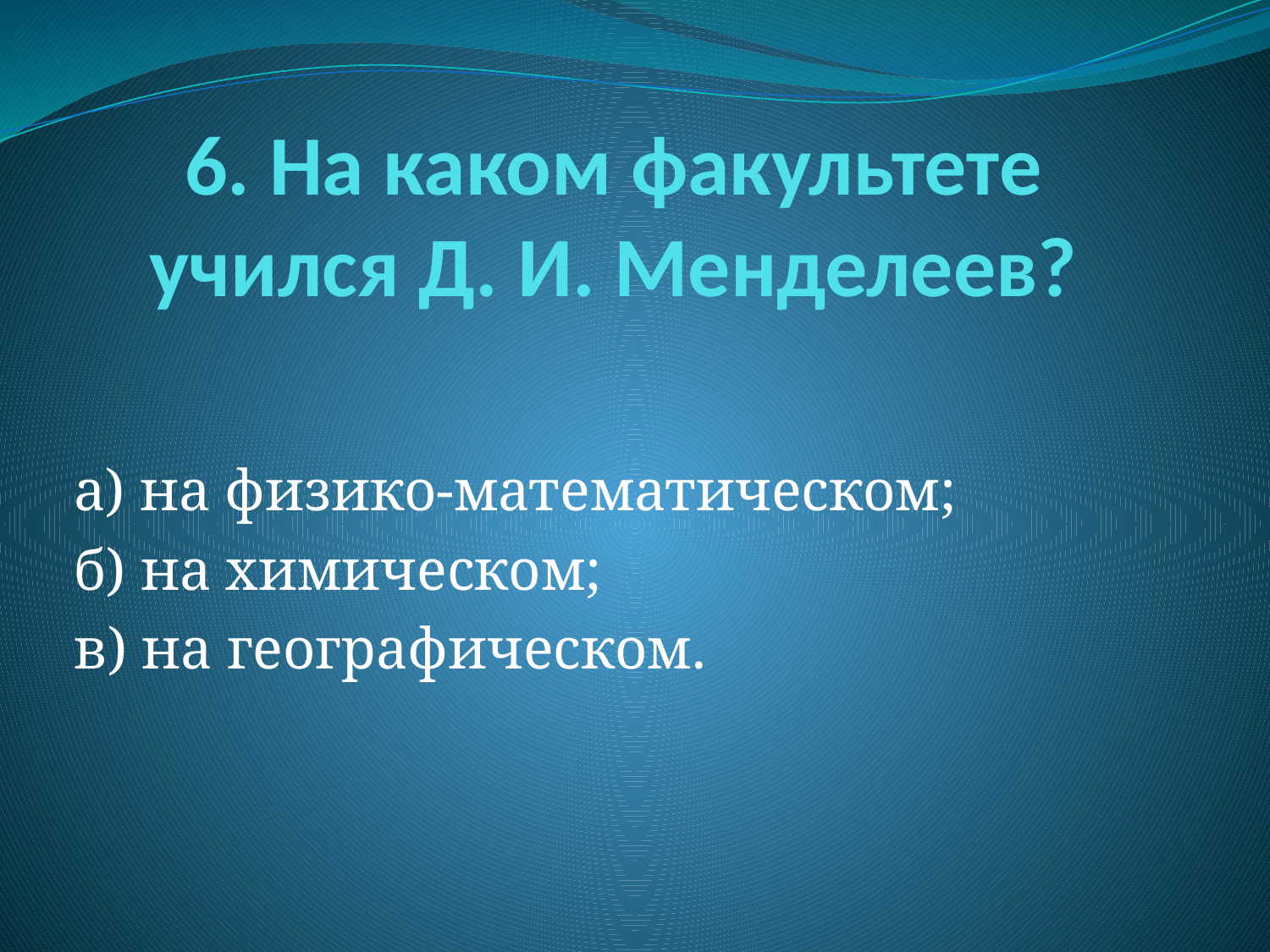

# 6. На каком факультете учился Д. И. Менделеев?
а) на физико-математическом;
б) на химическом;
в) на географическом.